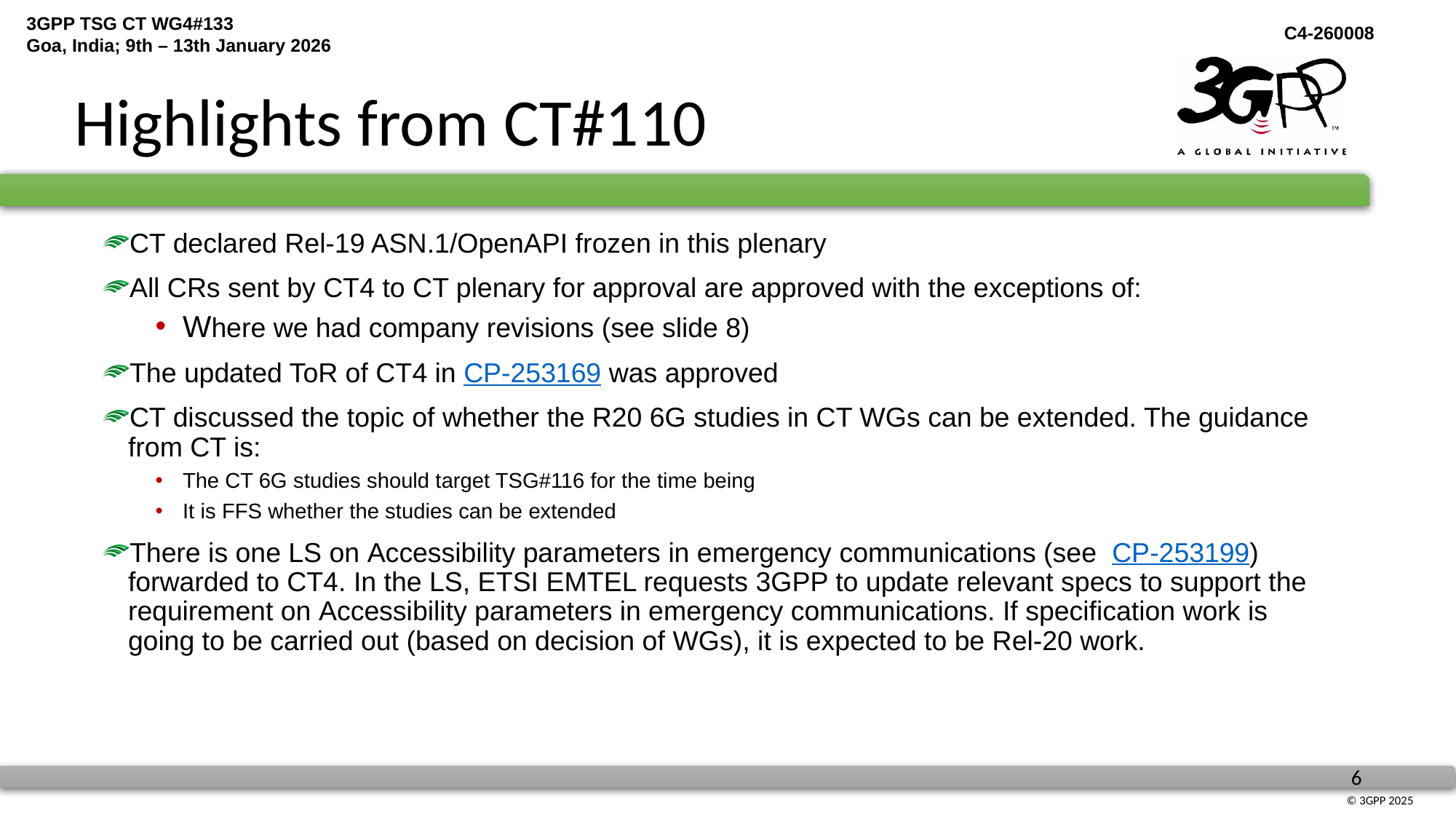

# Highlights from CT#110
CT declared Rel-19 ASN.1/OpenAPI frozen in this plenary
All CRs sent by CT4 to CT plenary for approval are approved with the exceptions of:
Where we had company revisions (see slide 8)
The updated ToR of CT4 in CP-253169 was approved
CT discussed the topic of whether the R20 6G studies in CT WGs can be extended. The guidance from CT is:
The CT 6G studies should target TSG#116 for the time being
It is FFS whether the studies can be extended
There is one LS on Accessibility parameters in emergency communications (see  CP-253199) forwarded to CT4. In the LS, ETSI EMTEL requests 3GPP to update relevant specs to support the requirement on Accessibility parameters in emergency communications. If specification work is going to be carried out (based on decision of WGs), it is expected to be Rel-20 work.